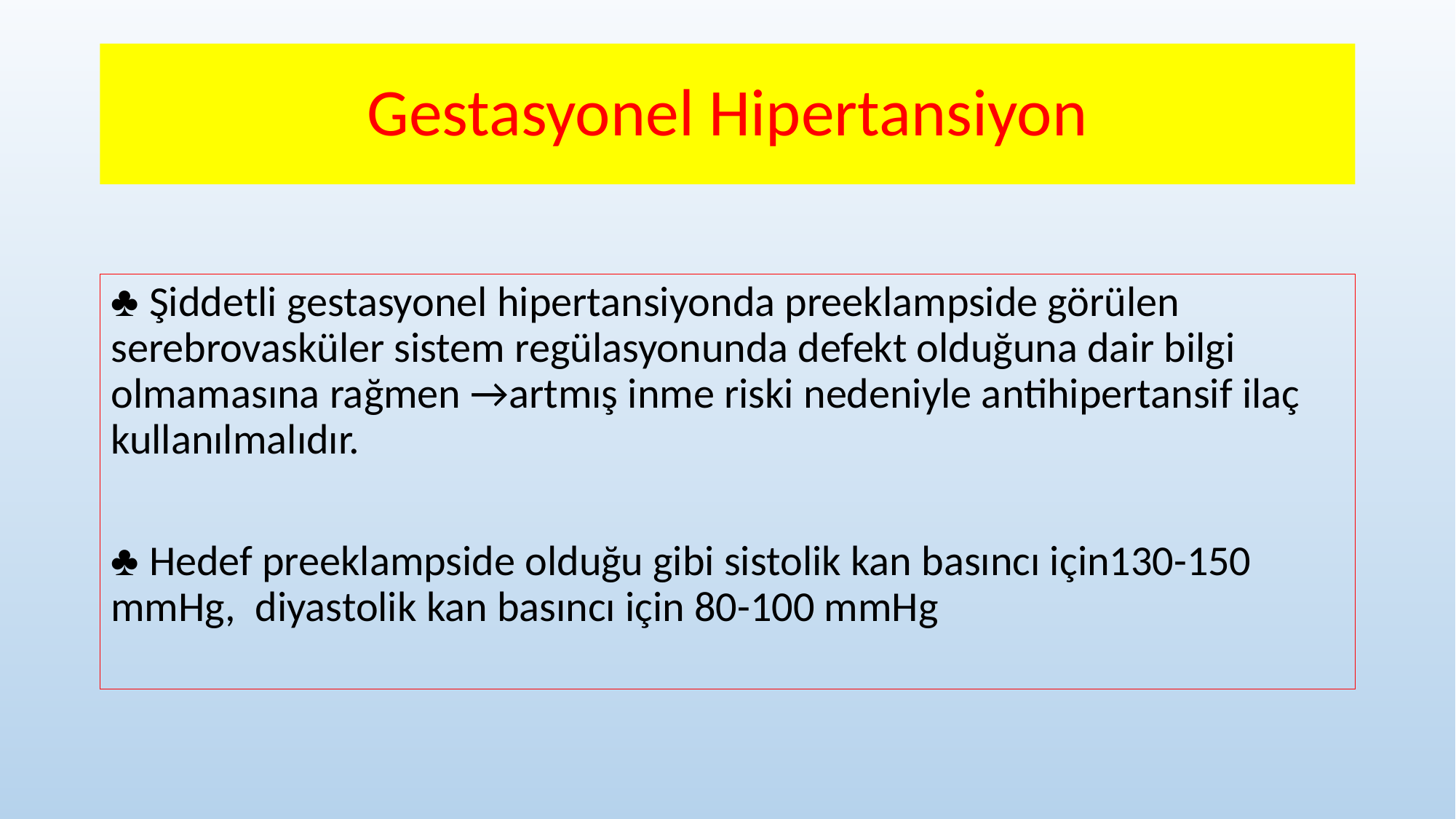

# Gestasyonel Hipertansiyon
♣ Şiddetli gestasyonel hipertansiyonda preeklampside görülen serebrovasküler sistem regülasyonunda defekt olduğuna dair bilgi olmamasına rağmen →artmış inme riski nedeniyle antihipertansif ilaç kullanılmalıdır.

♣ Hedef preeklampside olduğu gibi sistolik kan basıncı için130-150 mmHg,  diyastolik kan basıncı için 80-100 mmHg